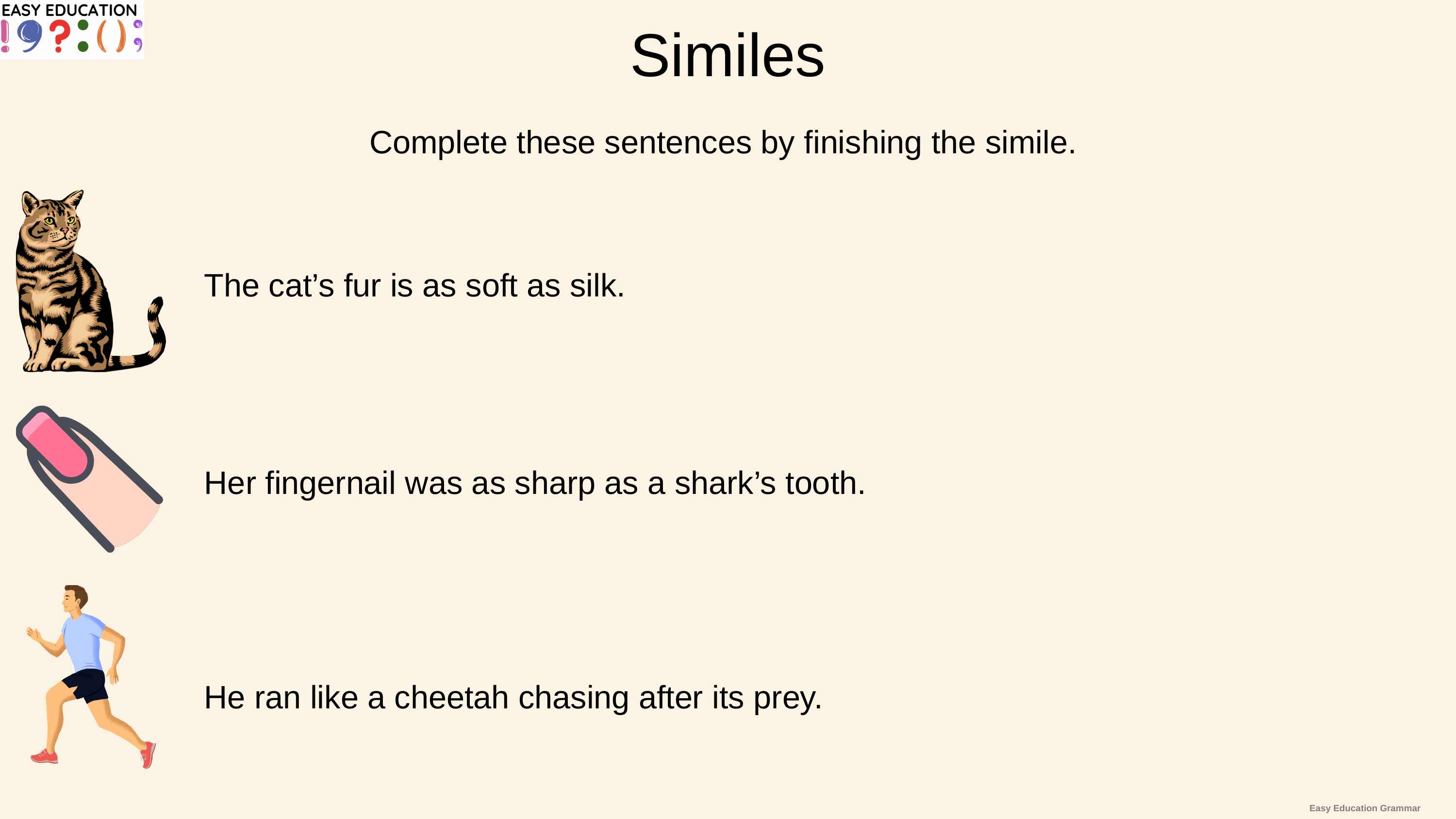

Similes
Complete these sentences by finishing the simile.

The cat’s fur is as soft as silk.

Her fingernail was as sharp as a shark’s tooth.

He ran like a cheetah chasing after its prey.